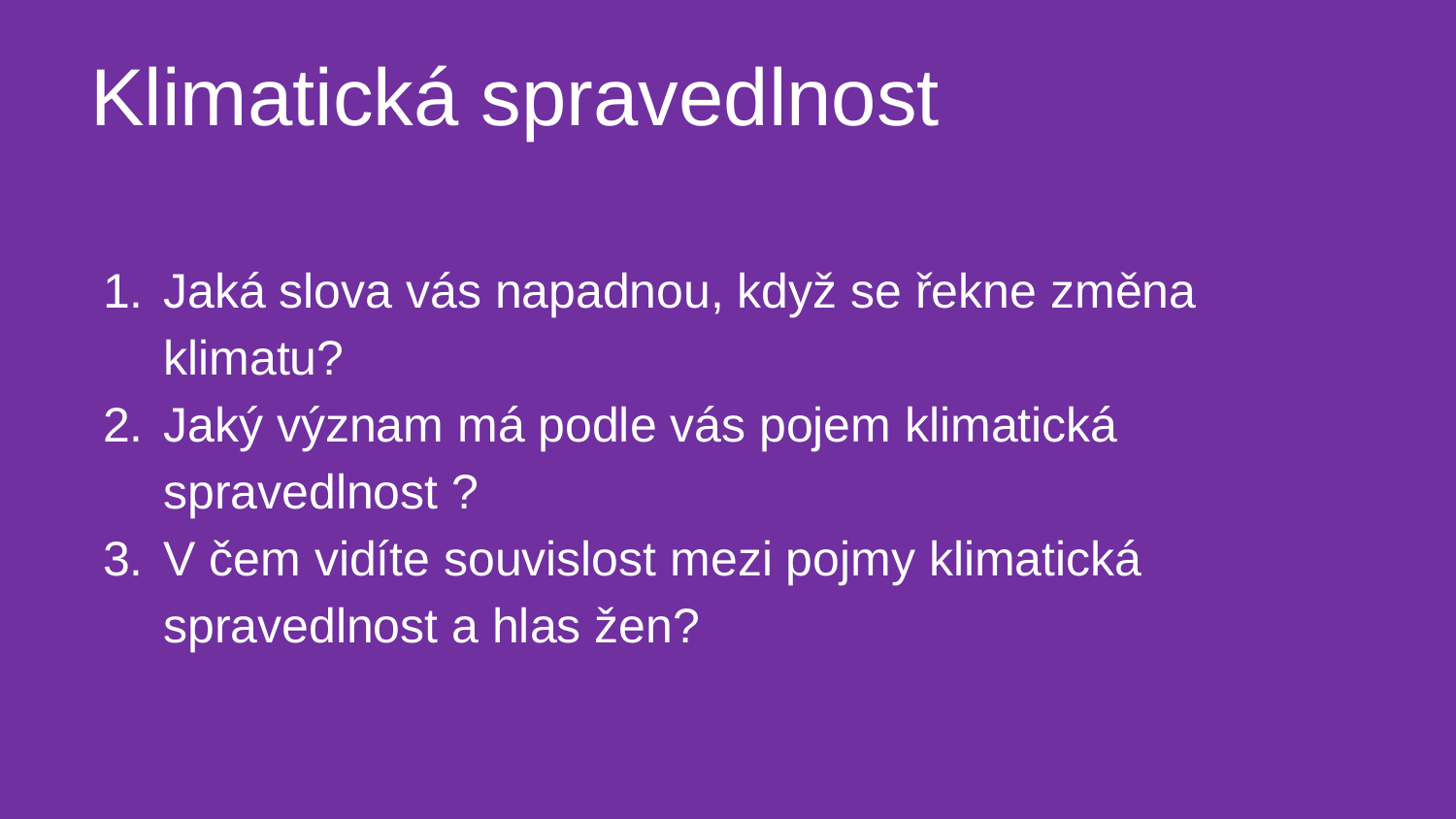

# Klimatická spravedlnost

Jaká slova vás napadnou, když se řekne změna klimatu?
Jaký význam má podle vás pojem klimatická spravedlnost ?
V čem vidíte souvislost mezi pojmy klimatická spravedlnost a hlas žen?